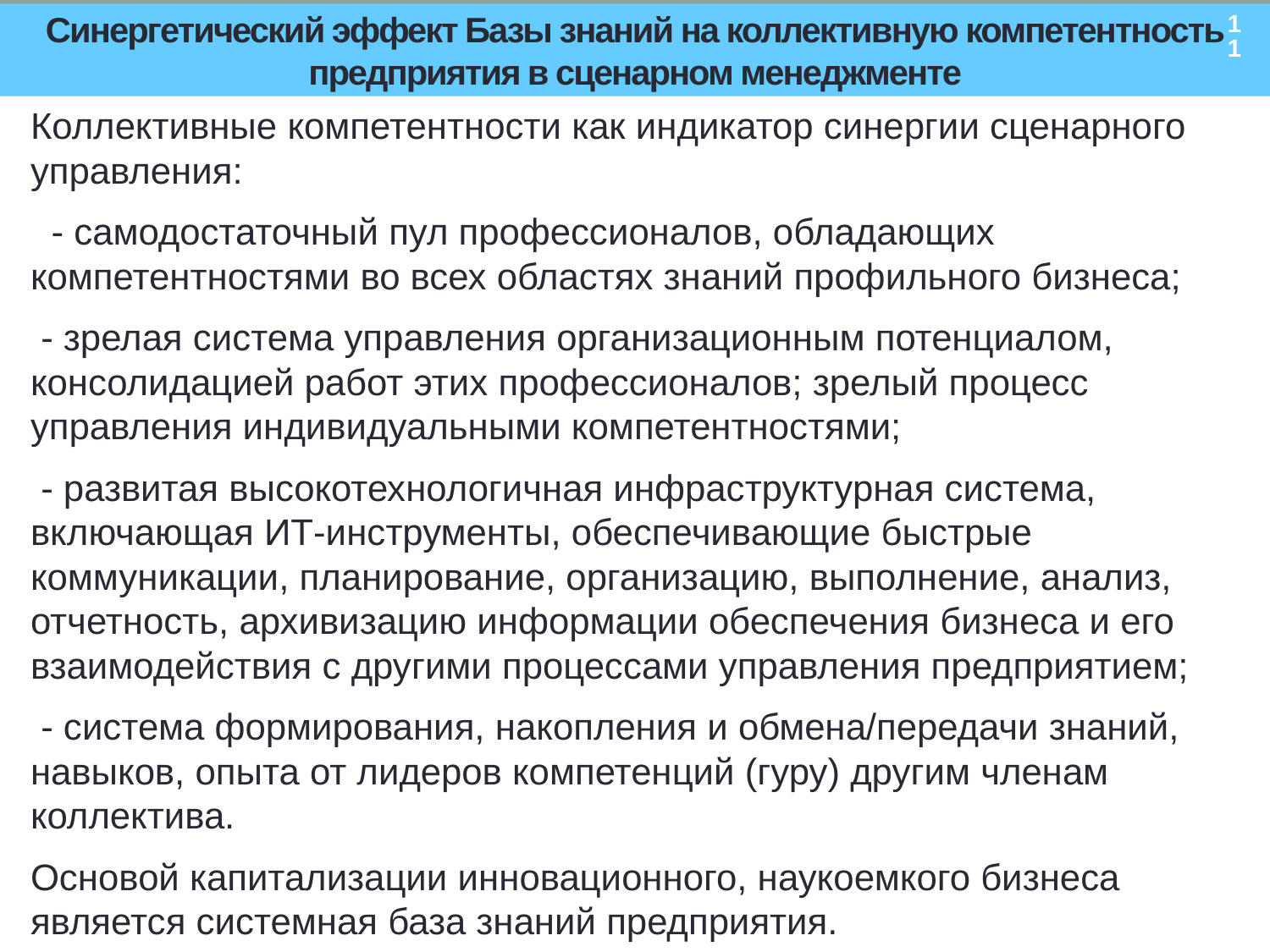

11
# Синергетический эффект Базы знаний на коллективную компетентность предприятия в сценарном менеджменте
Коллективные компетентности как индикатор синергии сценарного  управления:

  - самодостаточный пул профессионалов, обладающих компетентностями во всех областях знаний профильного бизнеса;

 - зрелая система управления организационным потенциалом, консолидацией работ этих профессионалов; зрелый процесс управления индивидуальными компетентностями;

 - развитая высокотехнологичная инфраструктурная система, включающая ИТ-инструменты, обеспечивающие быстрые коммуникации, планирование, организацию, выполнение, анализ, отчетность, архивизацию информации обеспечения бизнеса и его взаимодействия с другими процессами управления предприятием;

 - система формирования, накопления и обмена/передачи знаний, навыков, опыта от лидеров компетенций (гуру) другим членам коллектива.

Основой капитализации инновационного, наукоемкого бизнеса является системная база знаний предприятия.